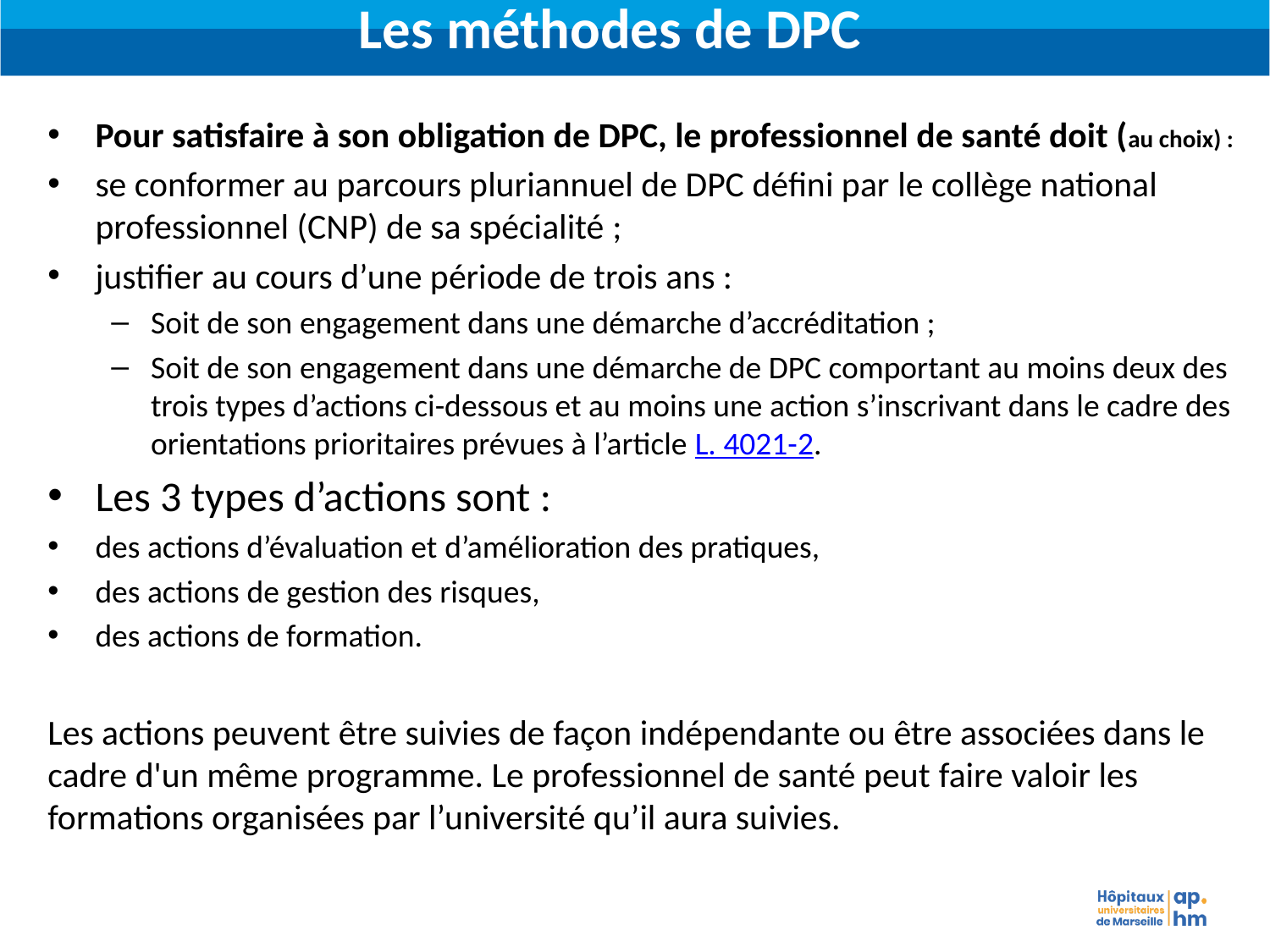

Les méthodes de DPC

Pour satisfaire à son obligation de DPC, le professionnel de santé doit (au choix) :
se conformer au parcours pluriannuel de DPC défini par le collège national professionnel (CNP) de sa spécialité ;
justifier au cours d’une période de trois ans :
Soit de son engagement dans une démarche d’accréditation ;
Soit de son engagement dans une démarche de DPC comportant au moins deux des trois types d’actions ci-dessous et au moins une action s’inscrivant dans le cadre des orientations prioritaires prévues à l’article L. 4021-2.
Les 3 types d’actions sont :
des actions d’évaluation et d’amélioration des pratiques,
des actions de gestion des risques,
des actions de formation.

Les actions peuvent être suivies de façon indépendante ou être associées dans le cadre d'un même programme. Le professionnel de santé peut faire valoir les formations organisées par l’université qu’il aura suivies.